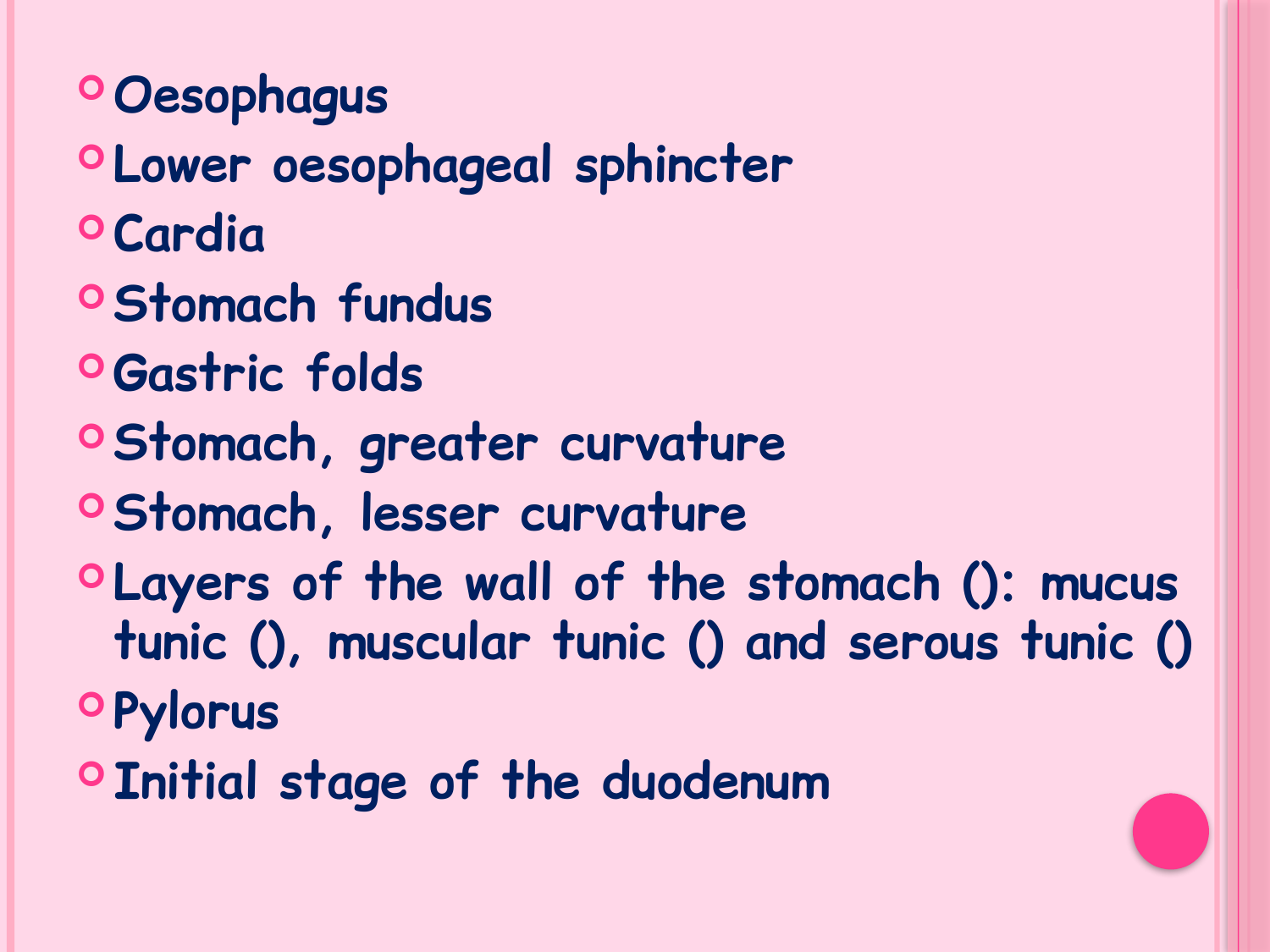

Oesophagus
Lower oesophageal sphincter
Cardia
Stomach fundus
Gastric folds
Stomach, greater curvature
Stomach, lesser curvature
Layers of the wall of the stomach (): mucus tunic (), muscular tunic () and serous tunic ()
Pylorus
Initial stage of the duodenum